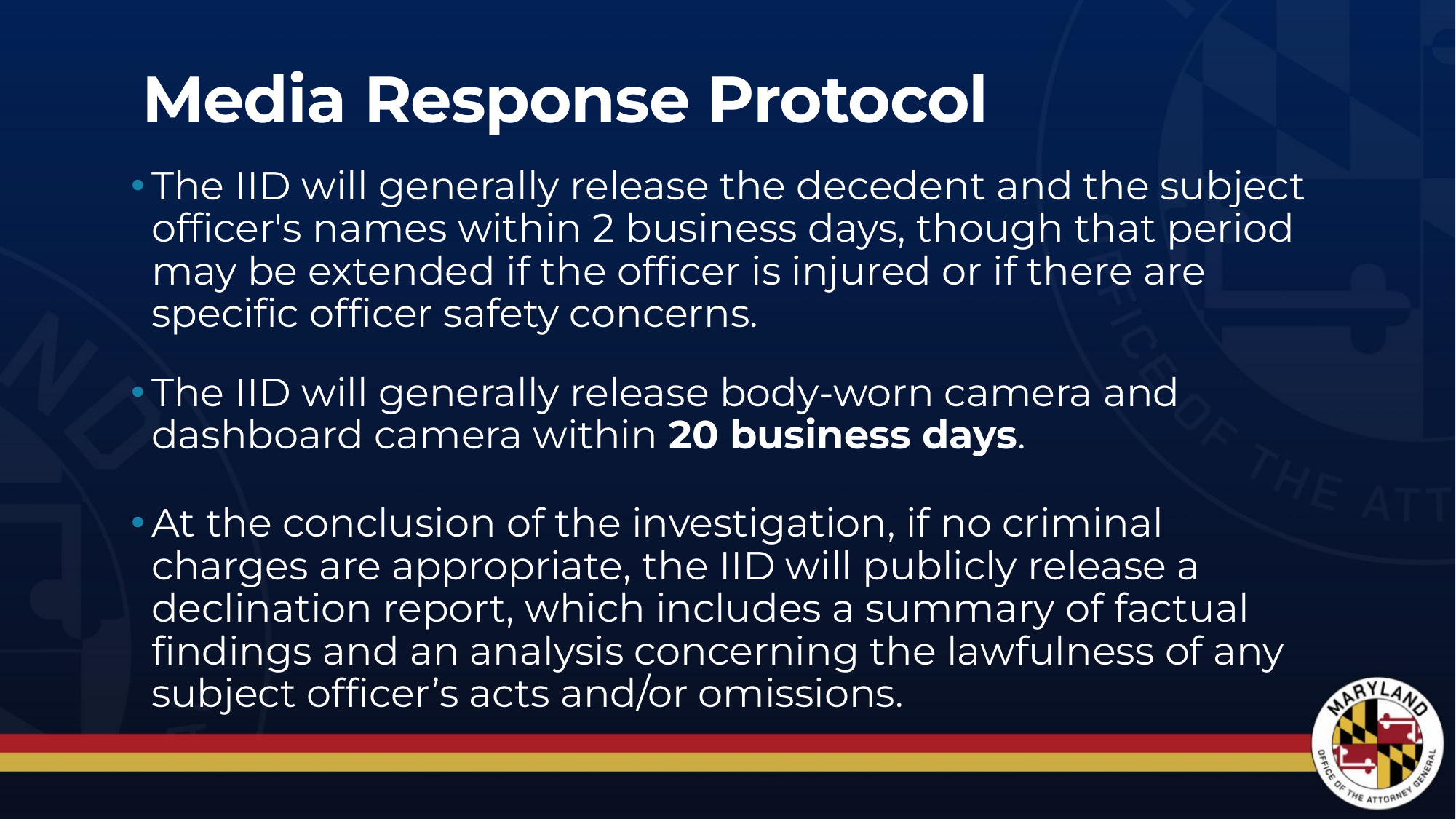

# Media Response Protocol
The IID will generally release the decedent and the subject officer's names within 2 business days, though that period may be extended if the officer is injured or if there are specific officer safety concerns.
The IID will generally release body-worn camera and dashboard camera within 20 business days.
At the conclusion of the investigation, if no criminal charges are appropriate, the IID will publicly release a declination report, which includes a summary of factual findings and an analysis concerning the lawfulness of any subject officer’s acts and/or omissions.